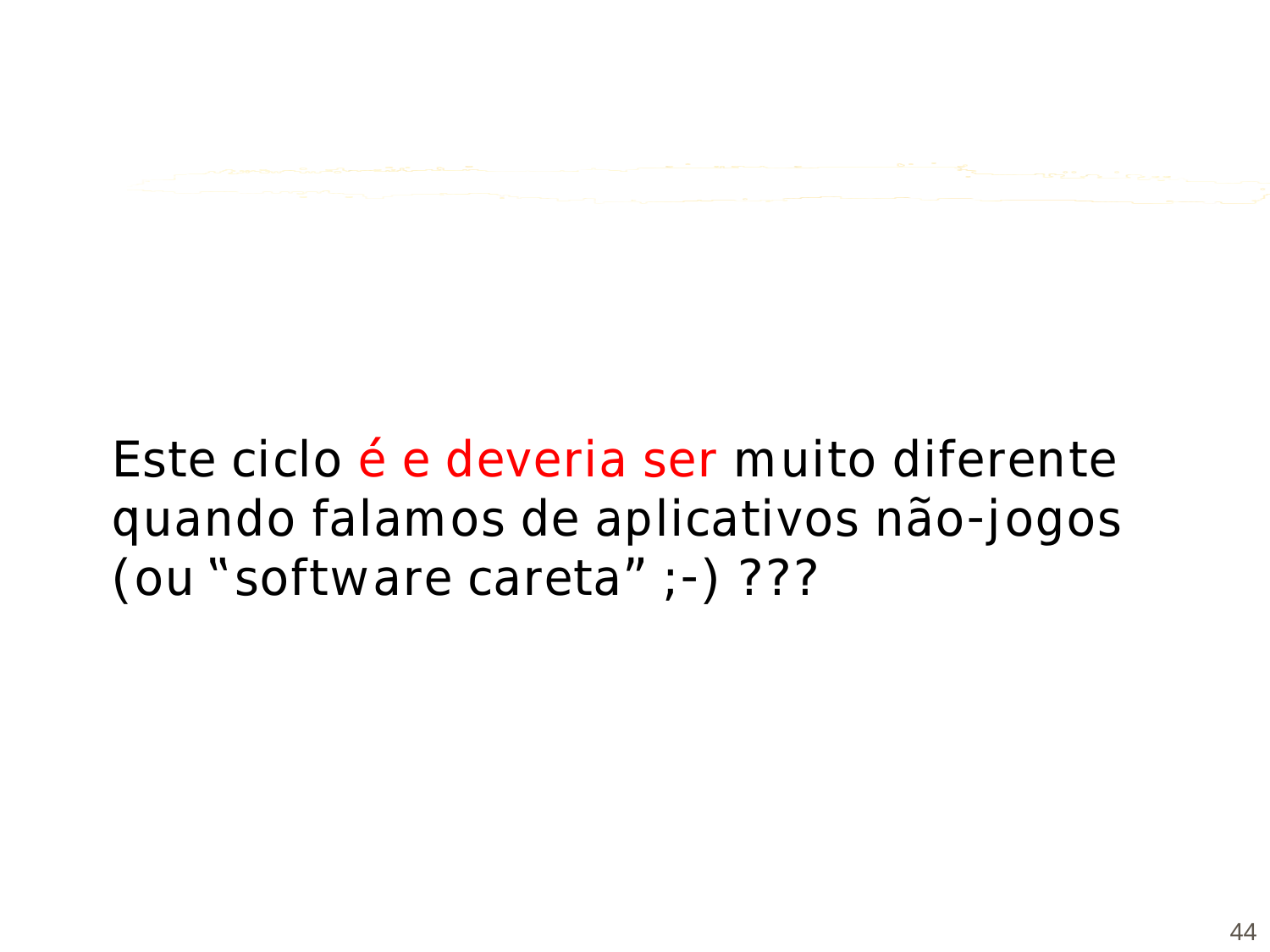

Este ciclo é e deveria ser muito diferente quando falamos de aplicativos não-jogos (ou “software careta” ;-) ???
#
44